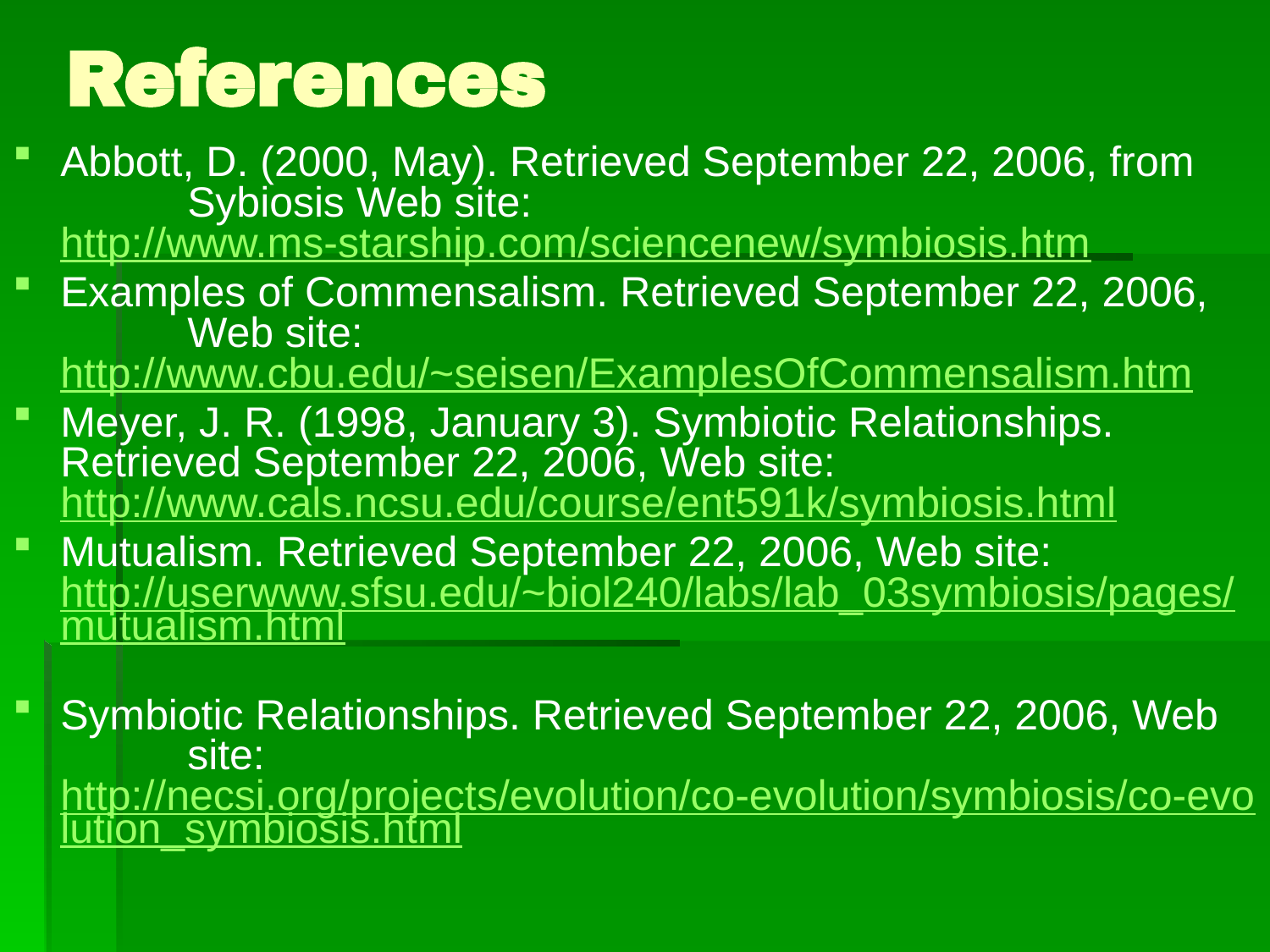

# References
Abbott, D. (2000, May). Retrieved September 22, 2006, from 	Sybiosis Web site: http://www.ms-	starship.com/sciencenew/symbiosis.htm
Examples of Commensalism. Retrieved September 22, 2006, 	Web site: 	http://www.cbu.edu/~seisen/ExamplesOfCommensalism.ht	m
Meyer, J. R. (1998, January 3). Symbiotic Relationships. 	Retrieved September 22, 2006, Web site: 	http://www.cals.ncsu.edu/course/ent591k/symbiosis.html
Mutualism. Retrieved September 22, 2006, Web site: 	http://userwww.sfsu.edu/~biol240/labs/lab_03symbiosis/pa	ges/mutualism.html
Symbiotic Relationships. Retrieved September 22, 2006, Web 	site: http://necsi.org/projects/evolution/co-	evolution/symbiosis/co-evolution_symbiosis.html